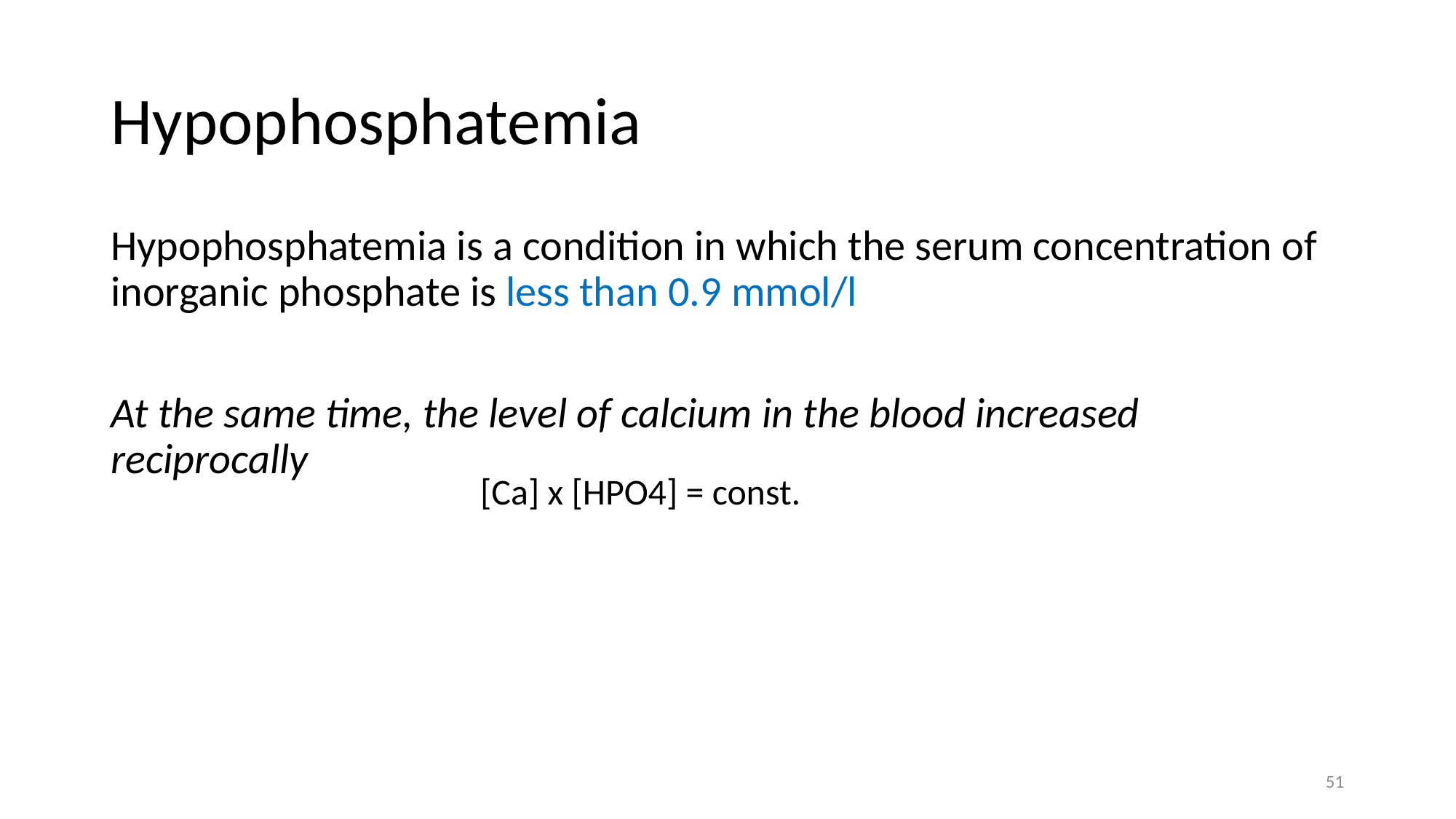

# Hypophosphatemia
Hypophosphatemia is a condition in which the serum concentration of inorganic phosphate is less than 0.9 mmol/l

At the same time, the level of calcium in the blood increased reciprocally
[Ca] x [HPO4] = const.
51